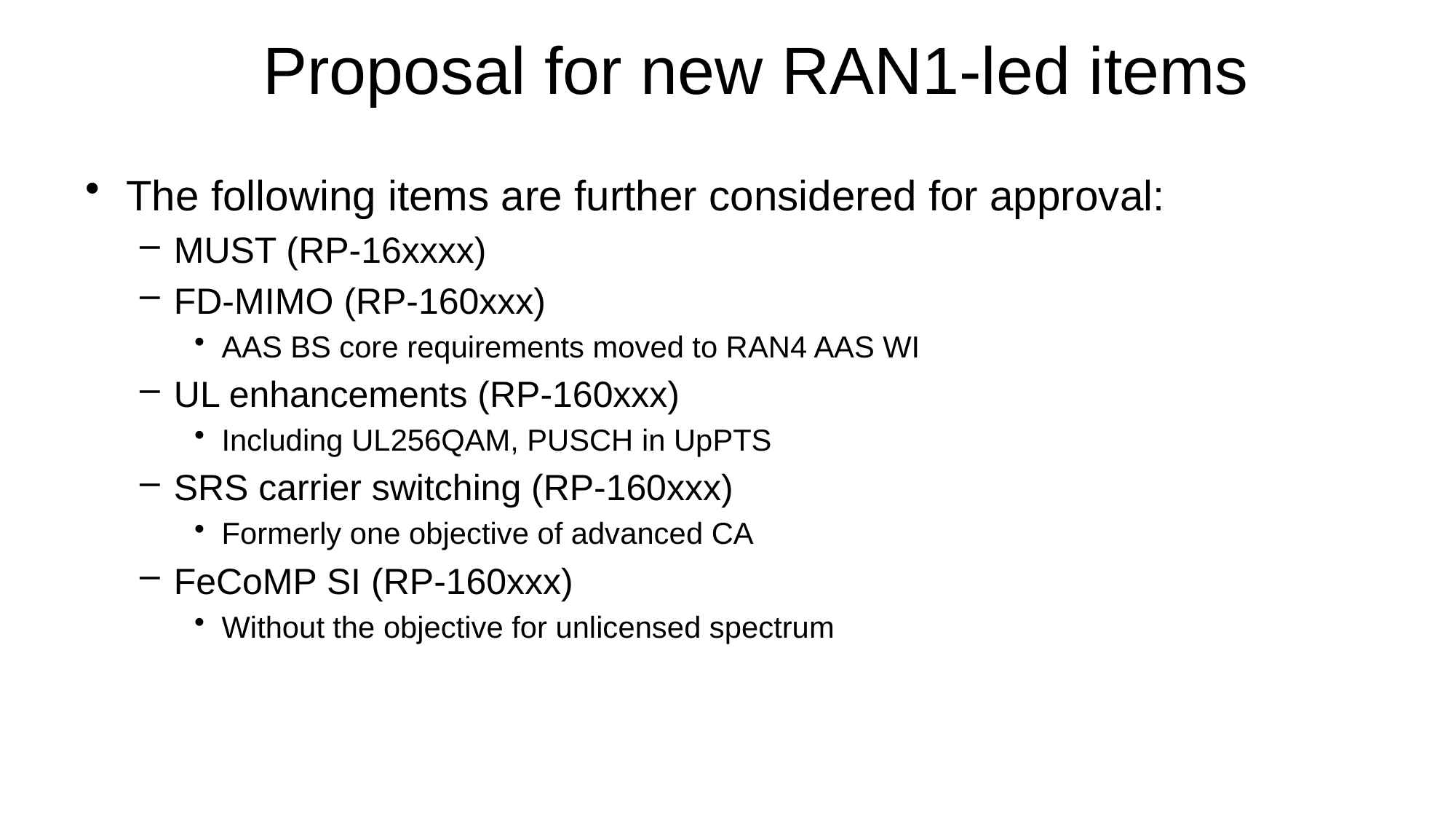

# Proposal for new RAN1-led items
The following items are further considered for approval:
MUST (RP-16xxxx)
FD-MIMO (RP-160xxx)
AAS BS core requirements moved to RAN4 AAS WI
UL enhancements (RP-160xxx)
Including UL256QAM, PUSCH in UpPTS
SRS carrier switching (RP-160xxx)
Formerly one objective of advanced CA
FeCoMP SI (RP-160xxx)
Without the objective for unlicensed spectrum